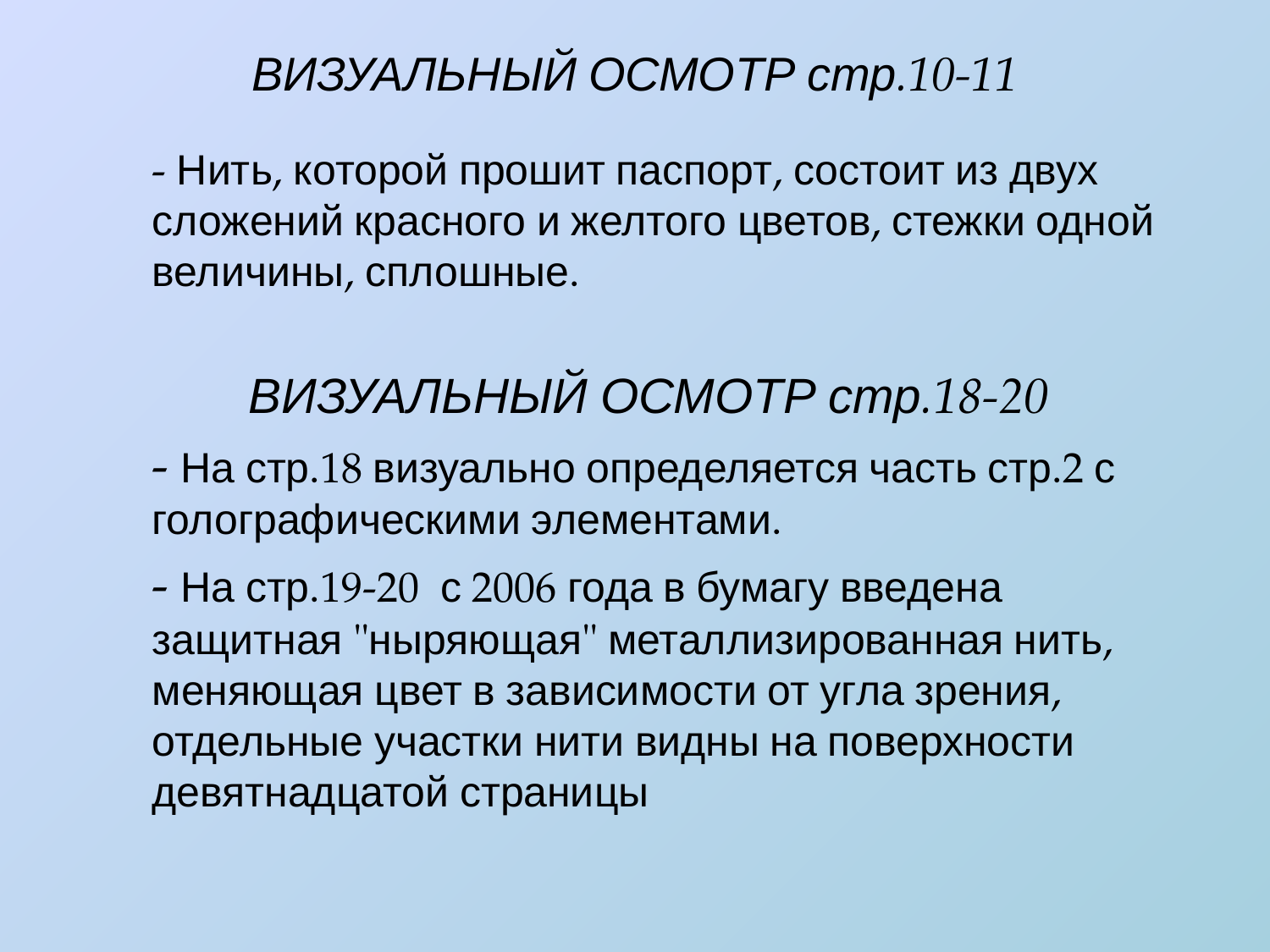

# ВИЗУАЛЬНЫЙ ОСМОТР стр.10-11
	- Нить, которой прошит паспорт, состоит из двух сложений красного и желтого цветов, стежки одной величины, сплошные.

ВИЗУАЛЬНЫЙ ОСМОТР стр.18-20
	- На стр.18 визуально определяется часть стр.2 с голографическими элементами.
	- На стр.19-20  с 2006 года в бумагу введена защитная "ныряющая" металлизированная нить, меняющая цвет в зависимости от угла зрения, отдельные участки нити видны на поверхности девятнадцатой страницы